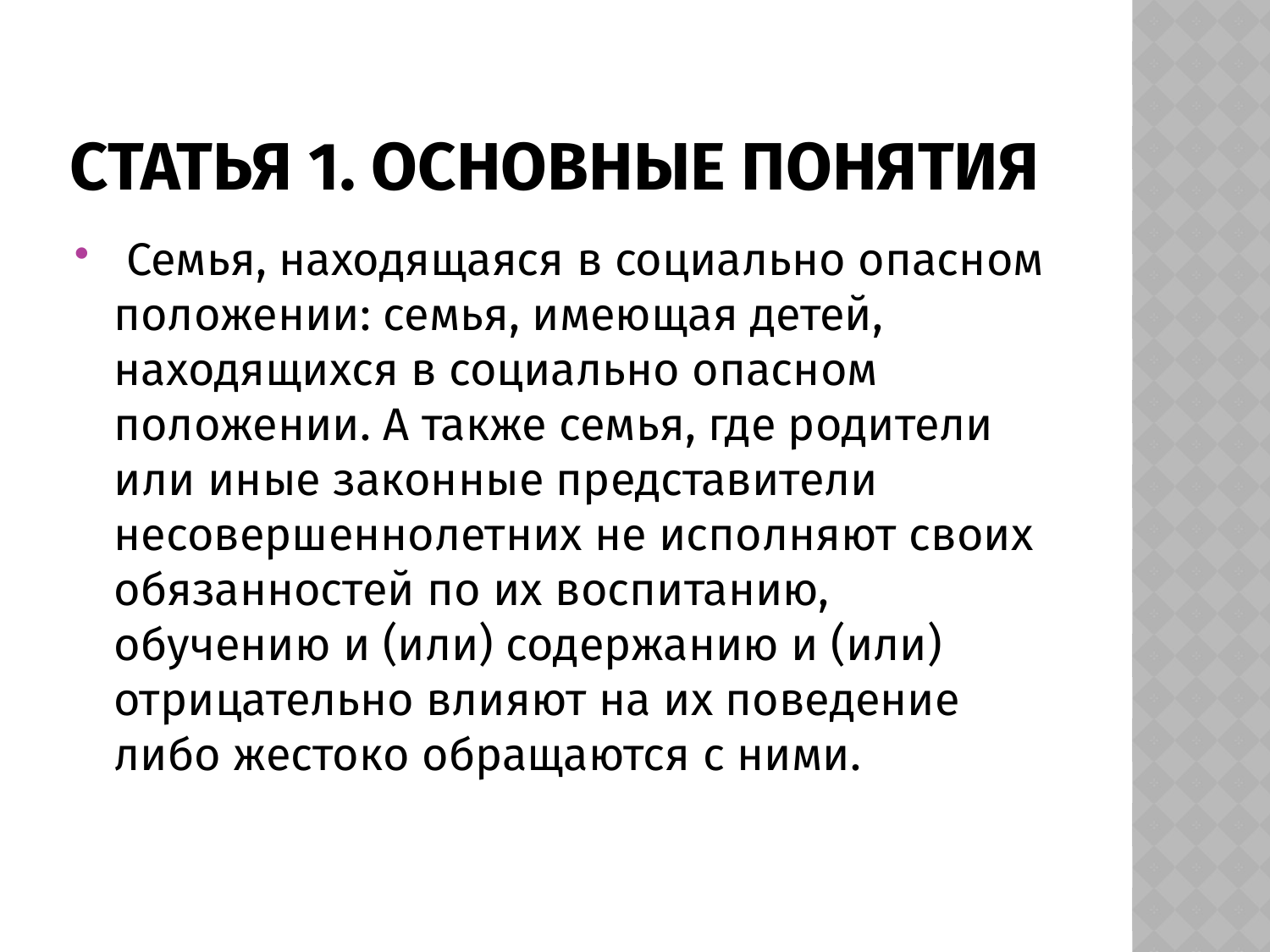

# Статья 1. Основные понятия
 Семья, находящаяся в социально опасном положении: семья, имеющая детей, находящихся в социально опасном положении. А также семья, где родители или иные законные представители несовершеннолетних не исполняют своих обязанностей по их воспитанию, обучению и (или) содержанию и (или) отрицательно влияют на их поведение либо жестоко обращаются с ними.